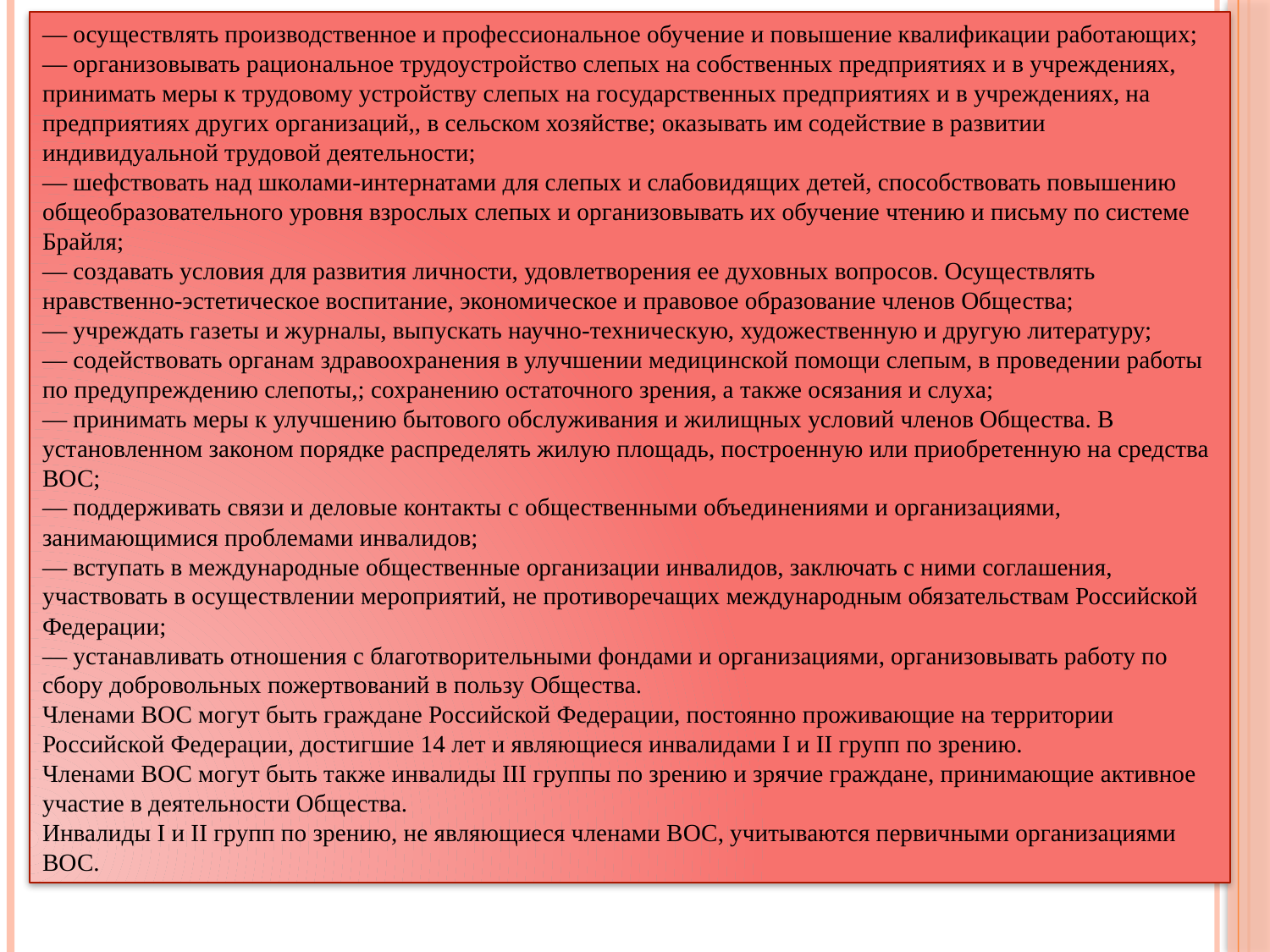

— осуществлять производственное и профессиональное обучение и повышение квалификации работающих;
— организовывать рациональное трудоустройство слепых на собственных предприятиях и в учреждениях, принимать меры к трудовому устройству слепых на государственных предприятиях и в учреждениях, на предприятиях других организаций,, в сельском хозяйстве; оказывать им содействие в развитии индивидуальной трудовой деятельности;
— шефствовать над школами-интернатами для слепых и слабовидящих детей, способствовать повышению общеобразовательного уровня взрослых слепых и организовывать их обучение чтению и письму по системе Брайля;
— создавать условия для развития личности, удовлетворения ее духовных вопросов. Осуществлять нравственно-эстетическое воспитание, экономическое и правовое образование членов Общества;
— учреждать газеты и журналы, выпускать научно-техническую, художественную и другую литературу;
— содействовать органам здравоохранения в улучшении медицинской помощи слепым, в проведении работы по предупреждению слепоты,; сохранению остаточного зрения, а также осязания и слуха;
— принимать меры к улучшению бытового обслуживания и жилищных условий членов Общества. В установленном законом порядке распределять жилую площадь, построенную или приобретенную на средства ВОС;
— поддерживать связи и деловые контакты с общественными объединениями и организациями, занимающимися проблемами инвалидов;
— вступать в международные общественные организации инвалидов, заключать с ними соглашения, участвовать в осуществлении мероприятий, не противоречащих международным обязательствам Российской Федерации;
— устанавливать отношения с благотворительными фондами и организациями, организовывать работу по сбору добровольных пожертвований в пользу Общества.
Членами ВОС могут быть граждане Российской Федерации, постоянно проживающие на территории Российской Федерации, достигшие 14 лет и являющиеся инвалидами I и II групп по зрению.
Членами ВОС могут быть также инвалиды III группы по зрению и зрячие граждане, принимающие активное участие в деятельности Общества.
Инвалиды I и II групп по зрению, не являющиеся членами ВОС, учитываются первичными организациями ВОС.